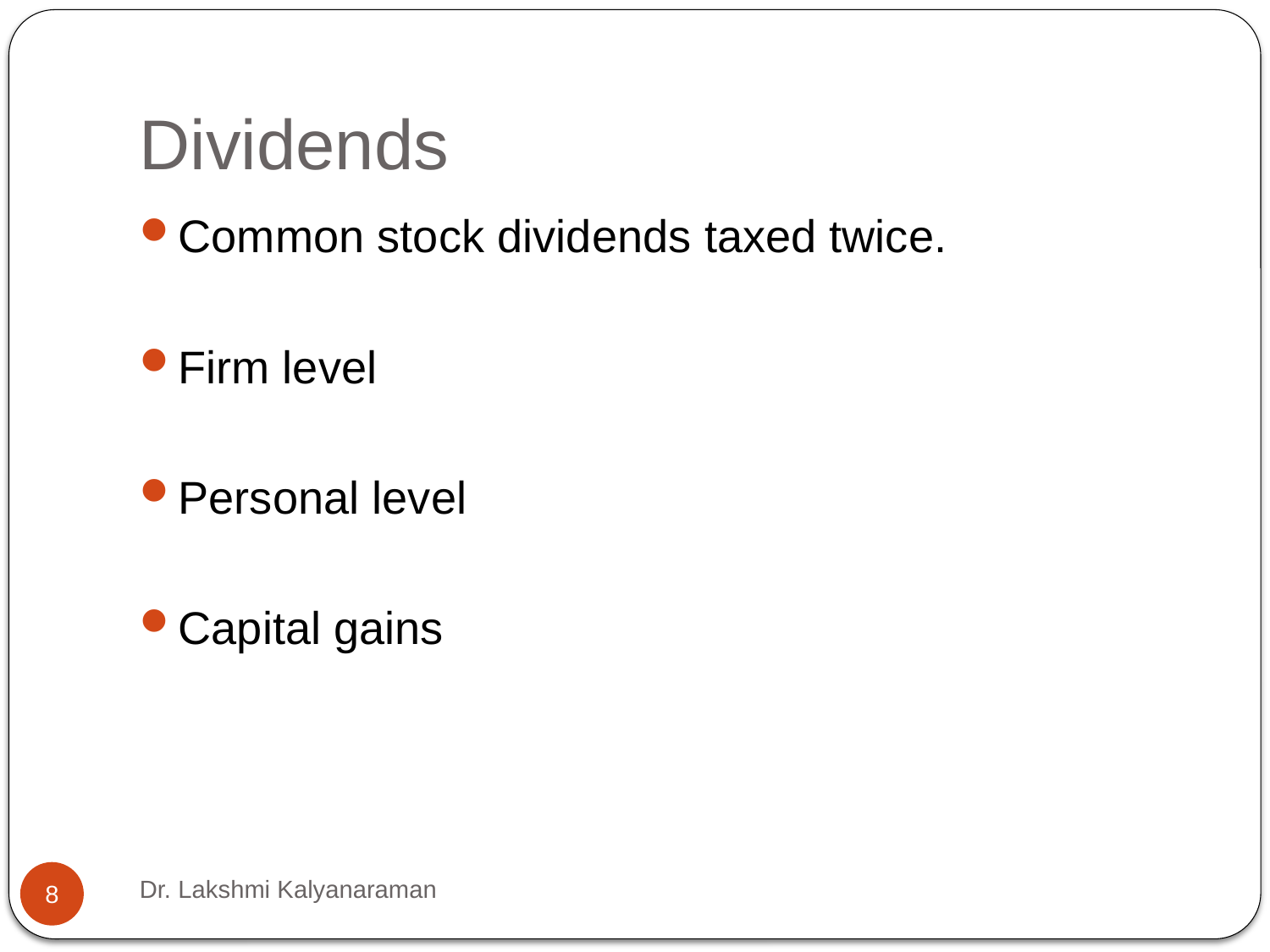

# Dividends
Common stock dividends taxed twice.

Firm level

Personal level

Capital gains
Dr. Lakshmi Kalyanaraman
8